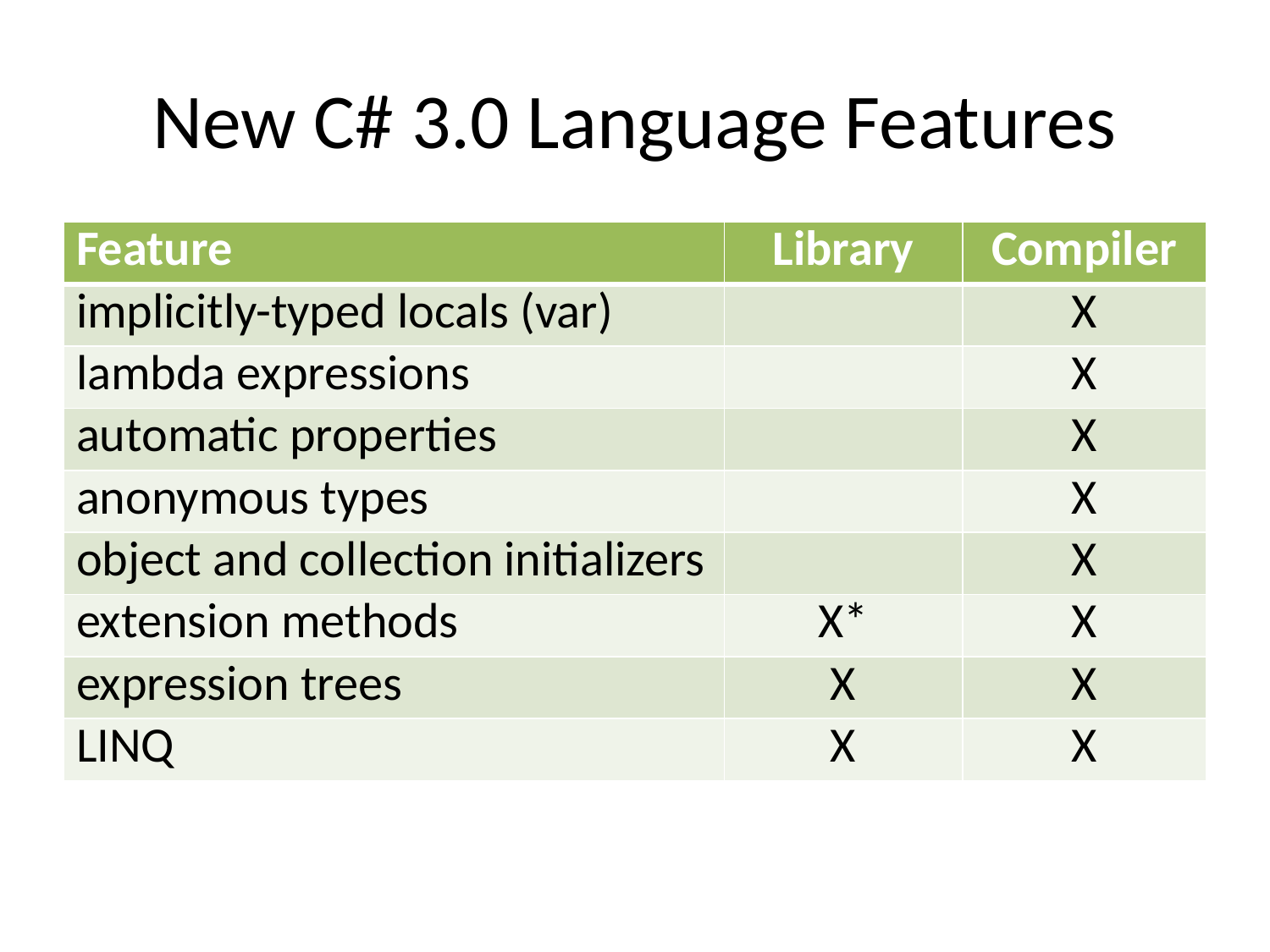

# New C# 3.0 Language Features
| Feature | Library | Compiler |
| --- | --- | --- |
| implicitly-typed locals (var) |  | X |
| lambda expressions |  | X |
| automatic properties |  | X |
| anonymous types |  | X |
| object and collection initializers |  | X |
| extension methods | X\* | X |
| expression trees | X | X |
| LINQ | X | X |